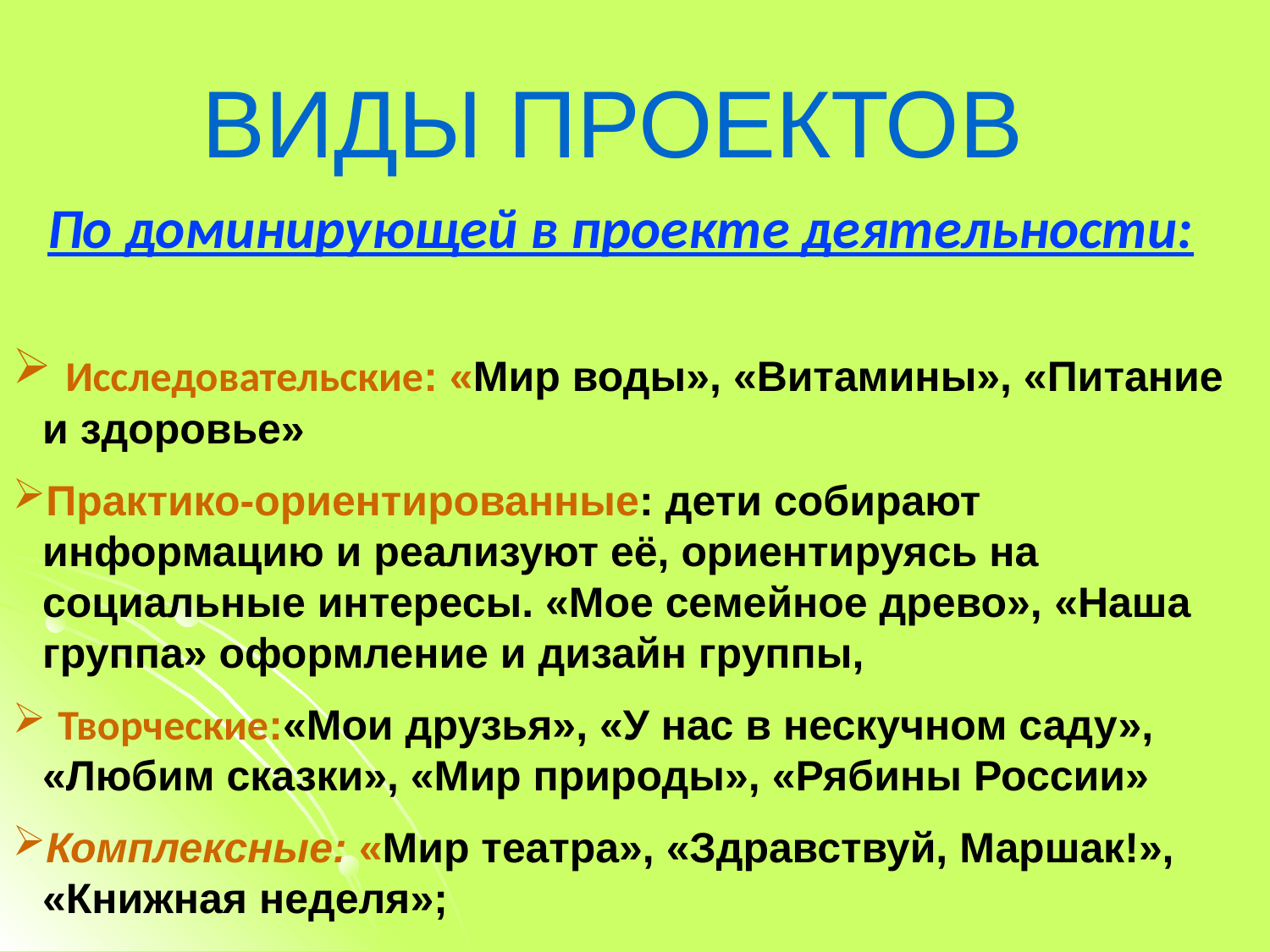

ВИДЫ ПРОЕКТОВ
По доминирующей в проекте деятельности:

 Исследовательские: «Мир воды», «Витамины», «Питание и здоровье»
Практико-ориентированные: дети собирают информацию и реализуют её, ориентируясь на социальные интересы. «Мое семейное древо», «Наша группа» оформление и дизайн группы,
 Творческие:«Мои друзья», «У нас в нескучном саду», «Любим сказки», «Мир природы», «Рябины России»
Комплексные: «Мир театра», «Здравствуй, Маршак!», «Книжная неделя»;